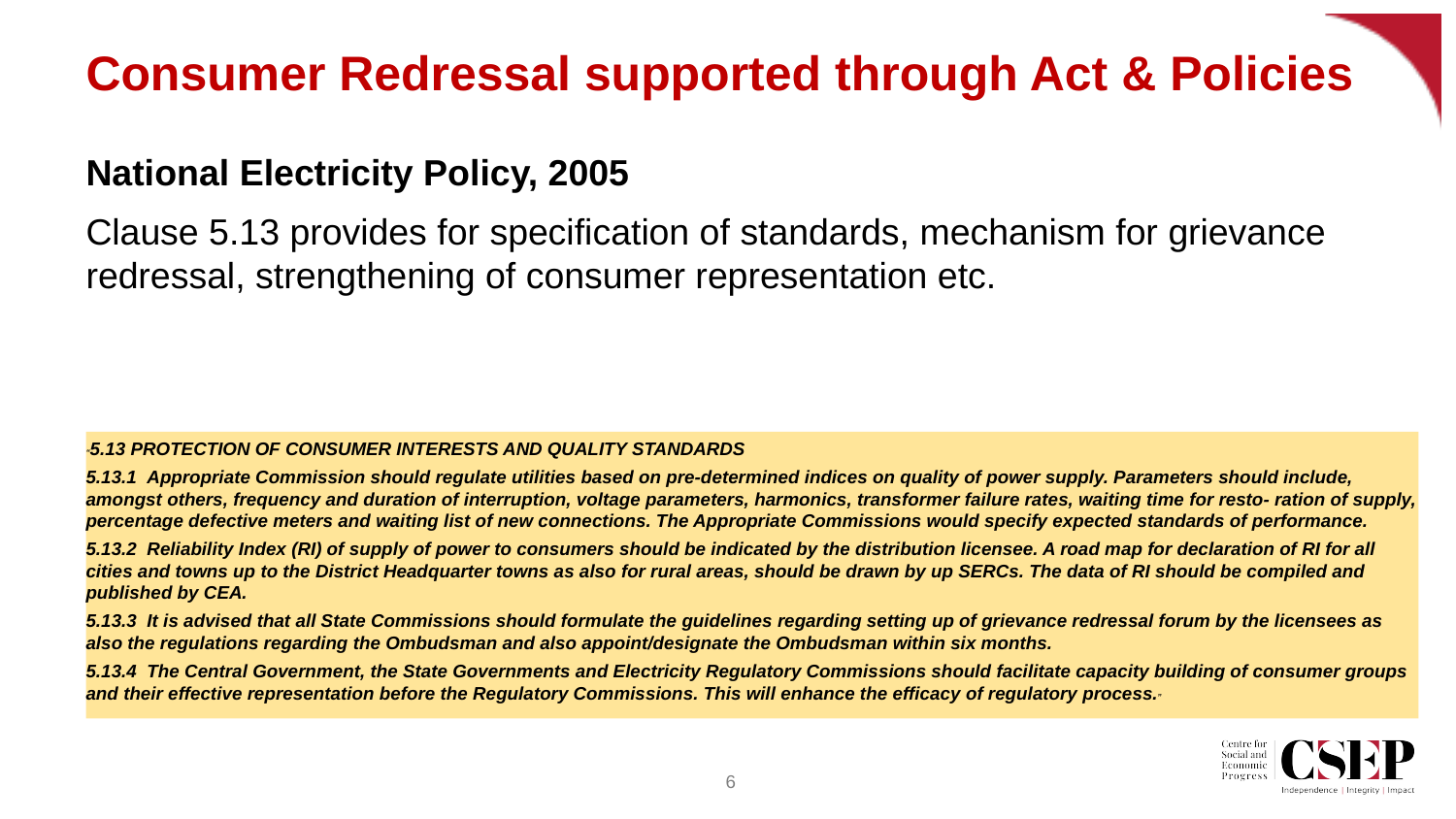

# Consumer Redressal supported through Act & Policies
National Electricity Policy, 2005
Clause 5.13 provides for specification of standards, mechanism for grievance redressal, strengthening of consumer representation etc.

“5.13 PROTECTION OF CONSUMER INTERESTS AND QUALITY STANDARDS
5.13.1  Appropriate Commission should regulate utilities based on pre-determined indices on quality of power supply. Parameters should include, amongst others, frequency and duration of interruption, voltage parameters, harmonics, transformer failure rates, waiting time for resto- ration of supply, percentage defective meters and waiting list of new connections. The Appropriate Commissions would specify expected standards of performance.
5.13.2  Reliability Index (RI) of supply of power to consumers should be indicated by the distribution licensee. A road map for declaration of RI for all cities and towns up to the District Headquarter towns as also for rural areas, should be drawn by up SERCs. The data of RI should be compiled and published by CEA.
5.13.3  It is advised that all State Commissions should formulate the guidelines regarding setting up of grievance redressal forum by the licensees as also the regulations regarding the Ombudsman and also appoint/designate the Ombudsman within six months.
5.13.4  The Central Government, the State Governments and Electricity Regulatory Commissions should facilitate capacity building of consumer groups and their effective representation before the Regulatory Commissions. This will enhance the efficacy of regulatory process.”